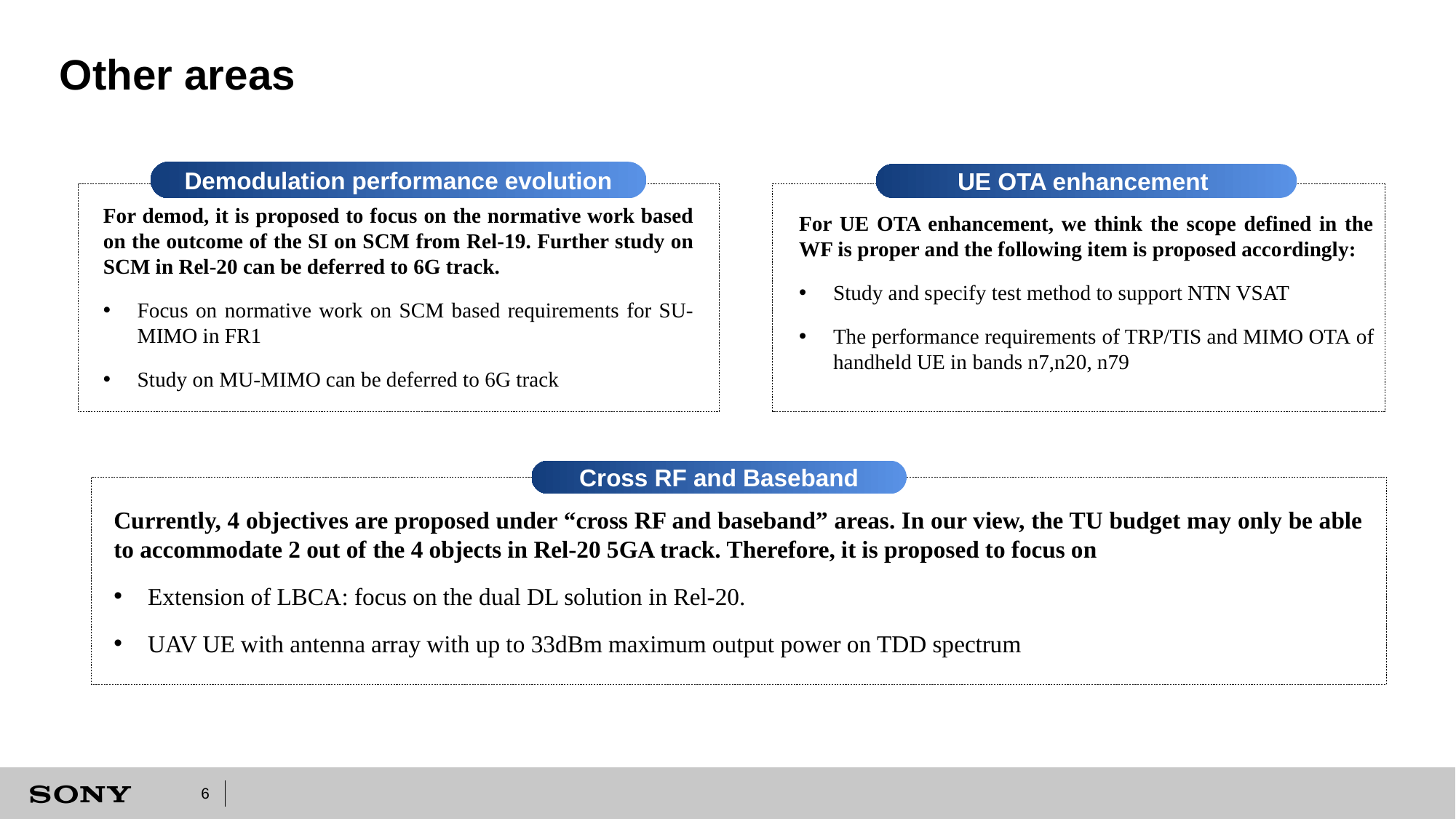

# Other areas
Demodulation performance evolution
UE OTA enhancement

For demod, it is proposed to focus on the normative work based on the outcome of the SI on SCM from Rel-19. Further study on SCM in Rel-20 can be deferred to 6G track.
Focus on normative work on SCM based requirements for SU-MIMO in FR1
Study on MU-MIMO can be deferred to 6G track
For UE OTA enhancement, we think the scope defined in the WF is proper and the following item is proposed accordingly:
Study and specify test method to support NTN VSAT
The performance requirements of TRP/TIS and MIMO OTA of handheld UE in bands n7,n20, n79

Cross RF and Baseband

Currently, 4 objectives are proposed under “cross RF and baseband” areas. In our view, the TU budget may only be able to accommodate 2 out of the 4 objects in Rel-20 5GA track. Therefore, it is proposed to focus on
Extension of LBCA: focus on the dual DL solution in Rel-20.
UAV UE with antenna array with up to 33dBm maximum output power on TDD spectrum
6